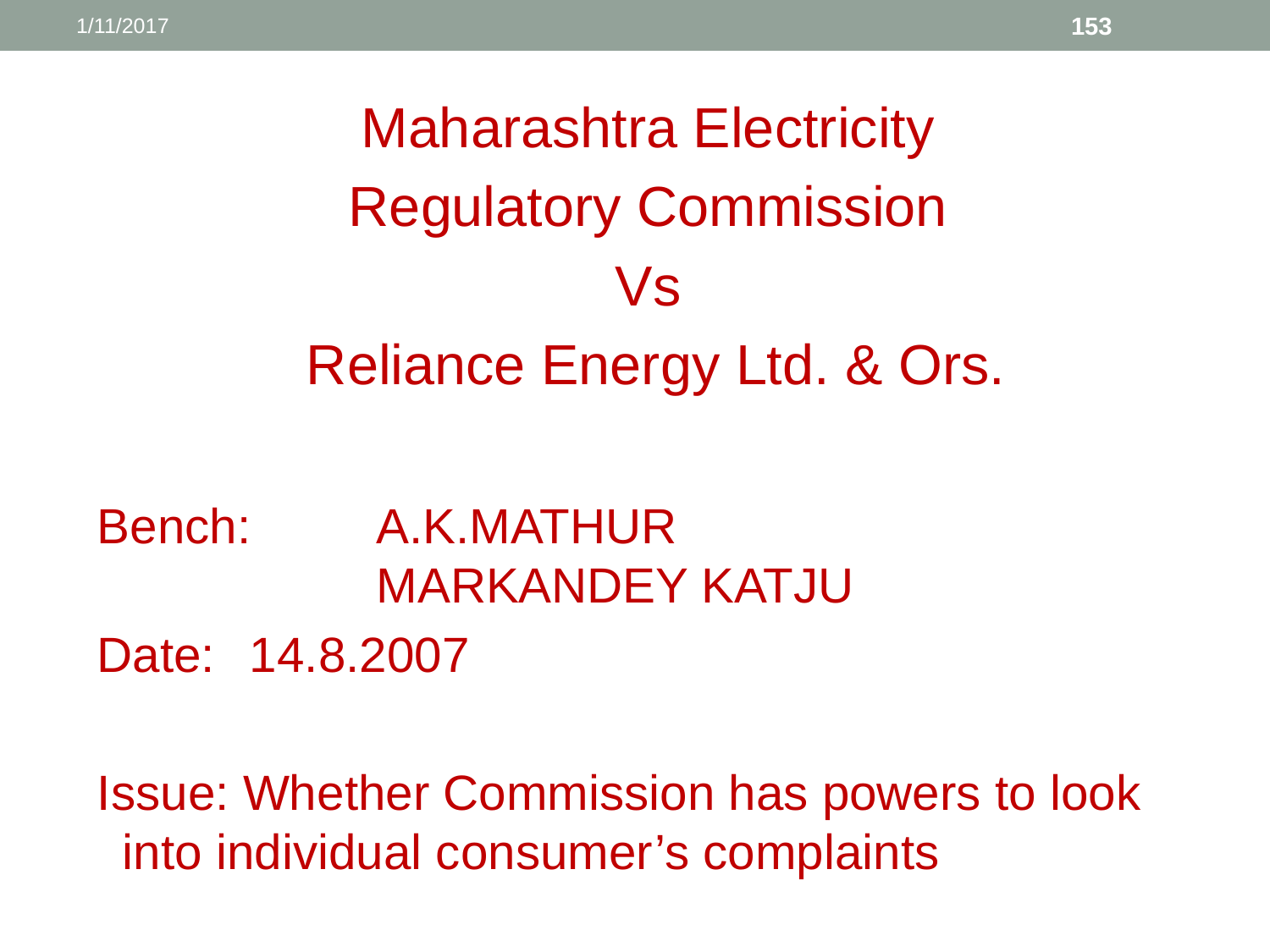

1/11/2017
153
Maharashtra Electricity
Regulatory Commission
Vs
Reliance Energy Ltd. & Ors.

Bench: 	A.K.MATHUR  						MARKANDEY KATJU
Date: 	14.8.2007

Issue: Whether Commission has powers to look into individual consumer’s complaints